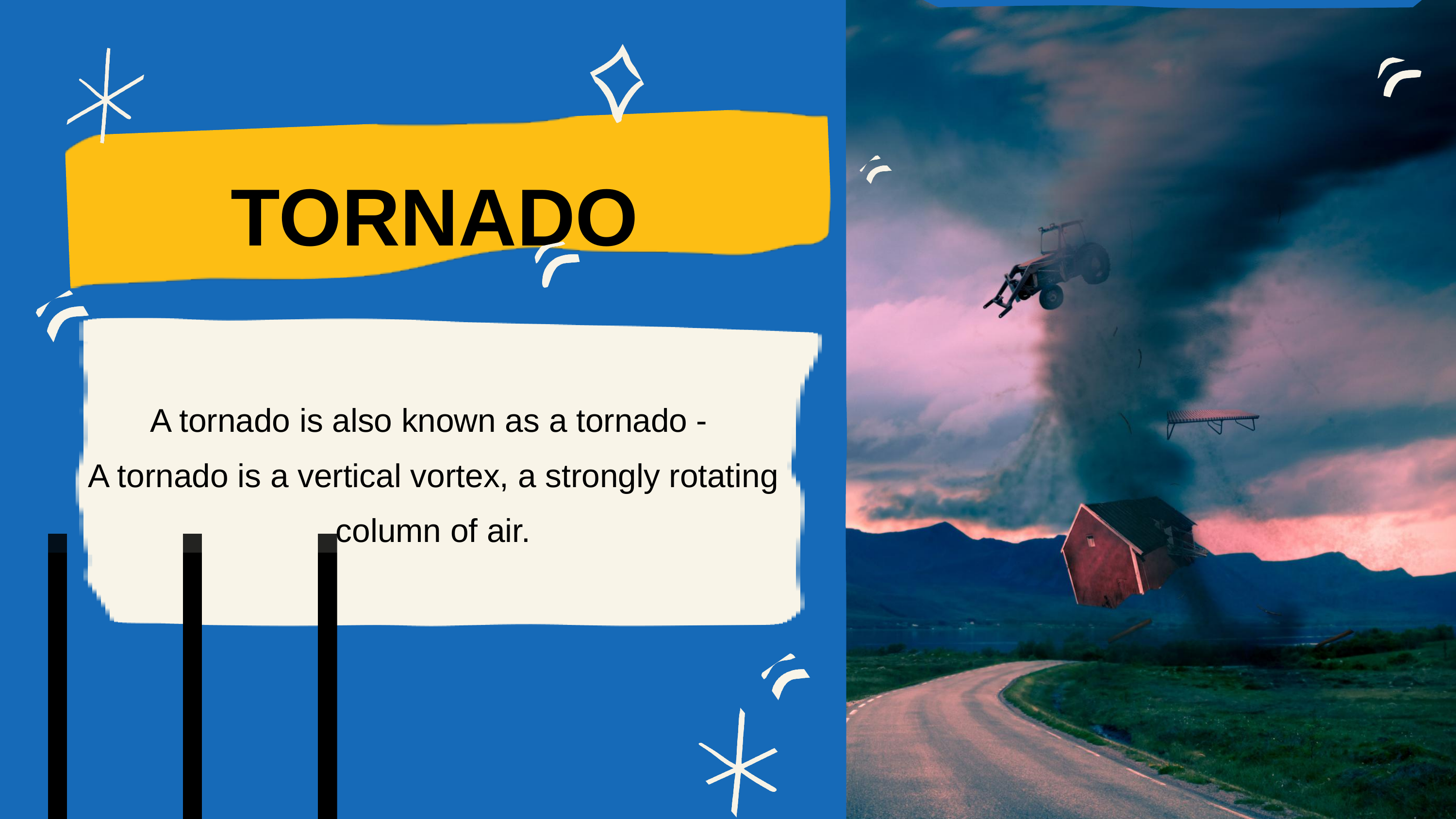

TORNADO

A tornado is also known as a tornado -
A tornado is a vertical vortex, a strongly rotating column of air.